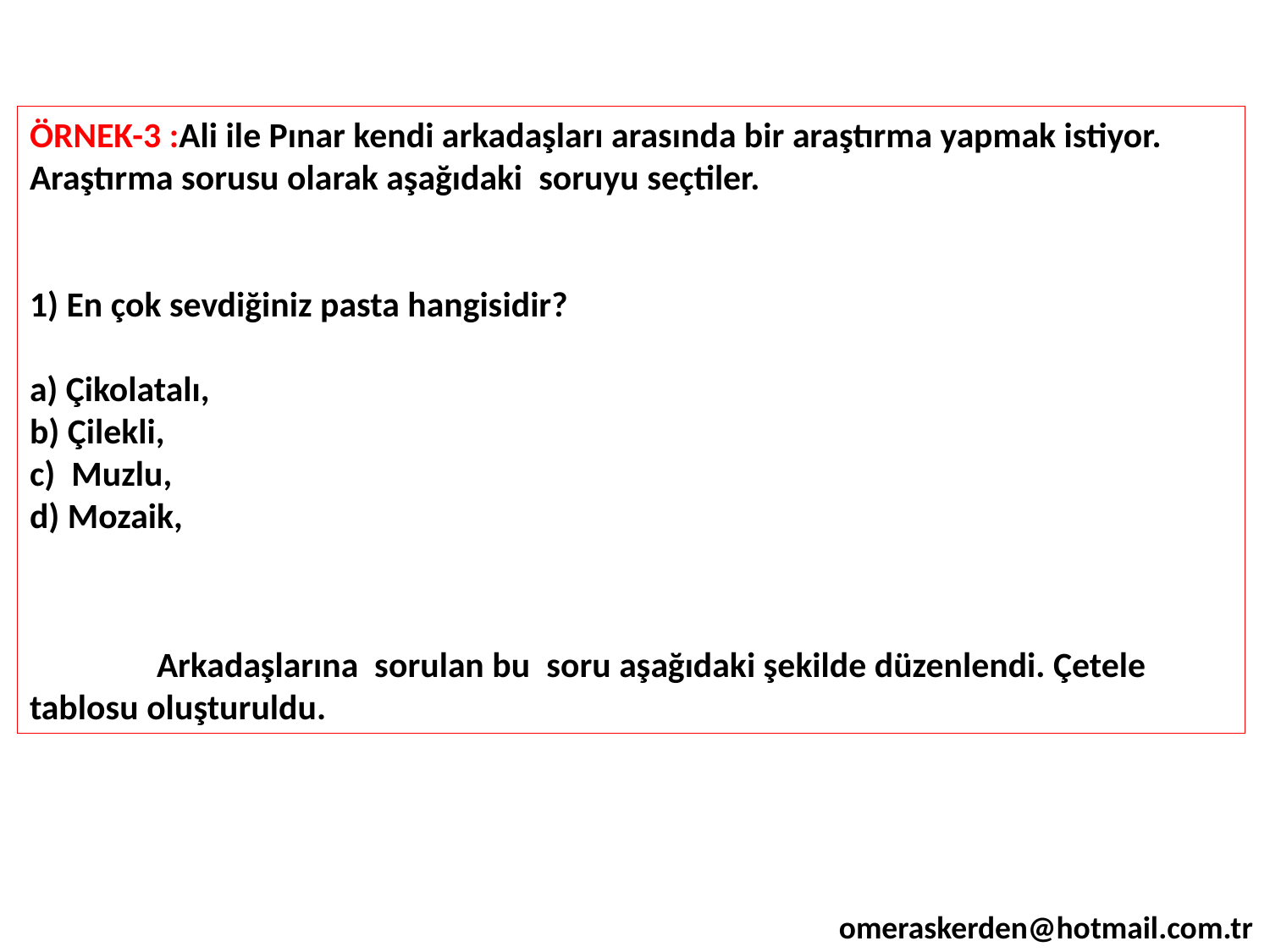

ÖRNEK-3 :Ali ile Pınar kendi arkadaşları arasında bir araştırma yapmak istiyor. Araştırma sorusu olarak aşağıdaki  soruyu seçtiler.

1) En çok sevdiğiniz pasta hangisidir?

a) Çikolatalı,
b) Çilekli,
c)  Muzlu,
d) Mozaik,

	Arkadaşlarına  sorulan bu  soru aşağıdaki şekilde düzenlendi. Çetele tablosu oluşturuldu.
omeraskerden@hotmail.com.tr